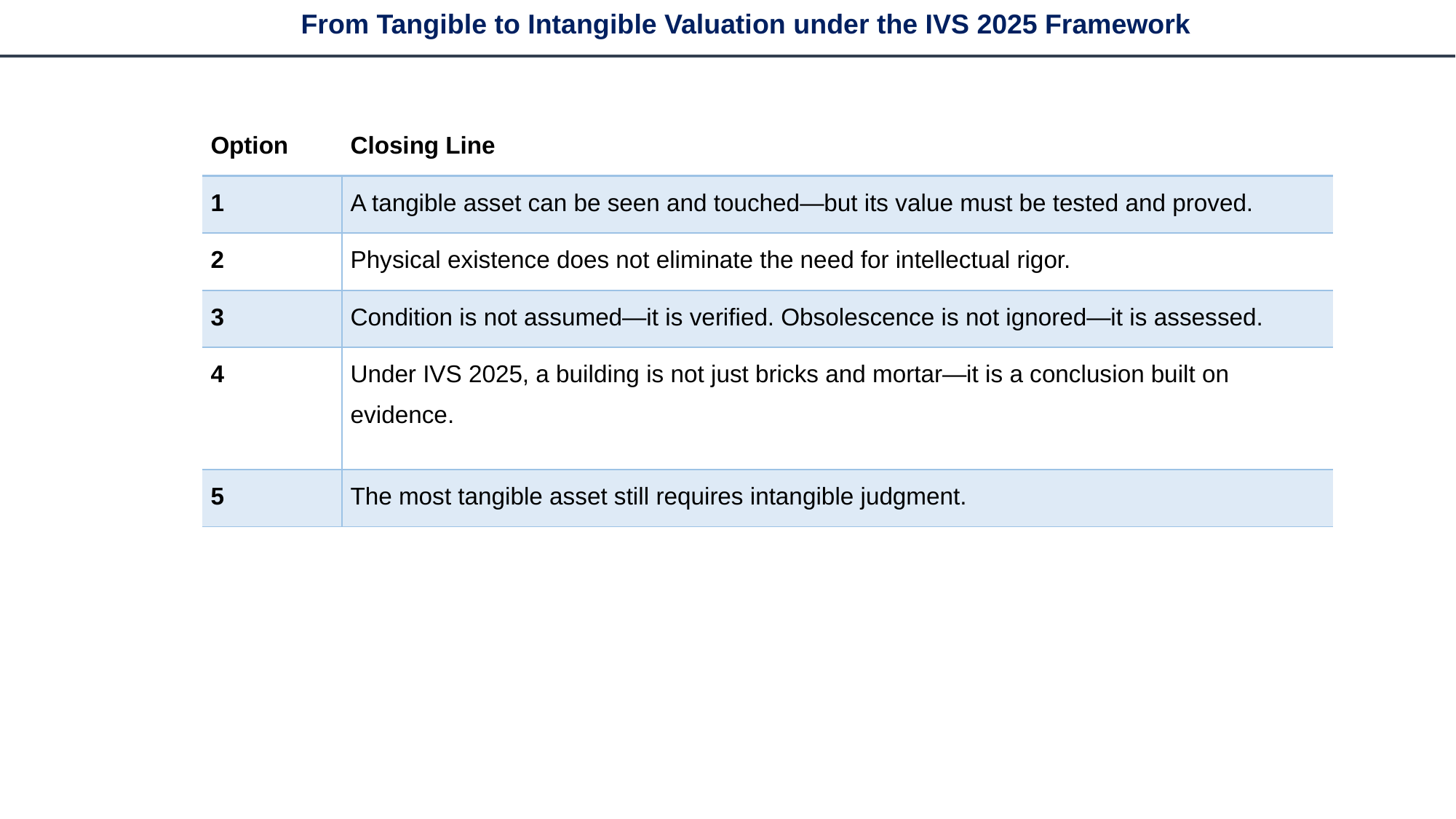

From Tangible to Intangible Valuation under the IVS 2025 Framework
| Option | Closing Line |
| --- | --- |
| 1 | A tangible asset can be seen and touched—but its value must be tested and proved. |
| 2 | Physical existence does not eliminate the need for intellectual rigor. |
| 3 | Condition is not assumed—it is verified. Obsolescence is not ignored—it is assessed. |
| 4 | Under IVS 2025, a building is not just bricks and mortar—it is a conclusion built on evidence. |
| 5 | The most tangible asset still requires intangible judgment. |